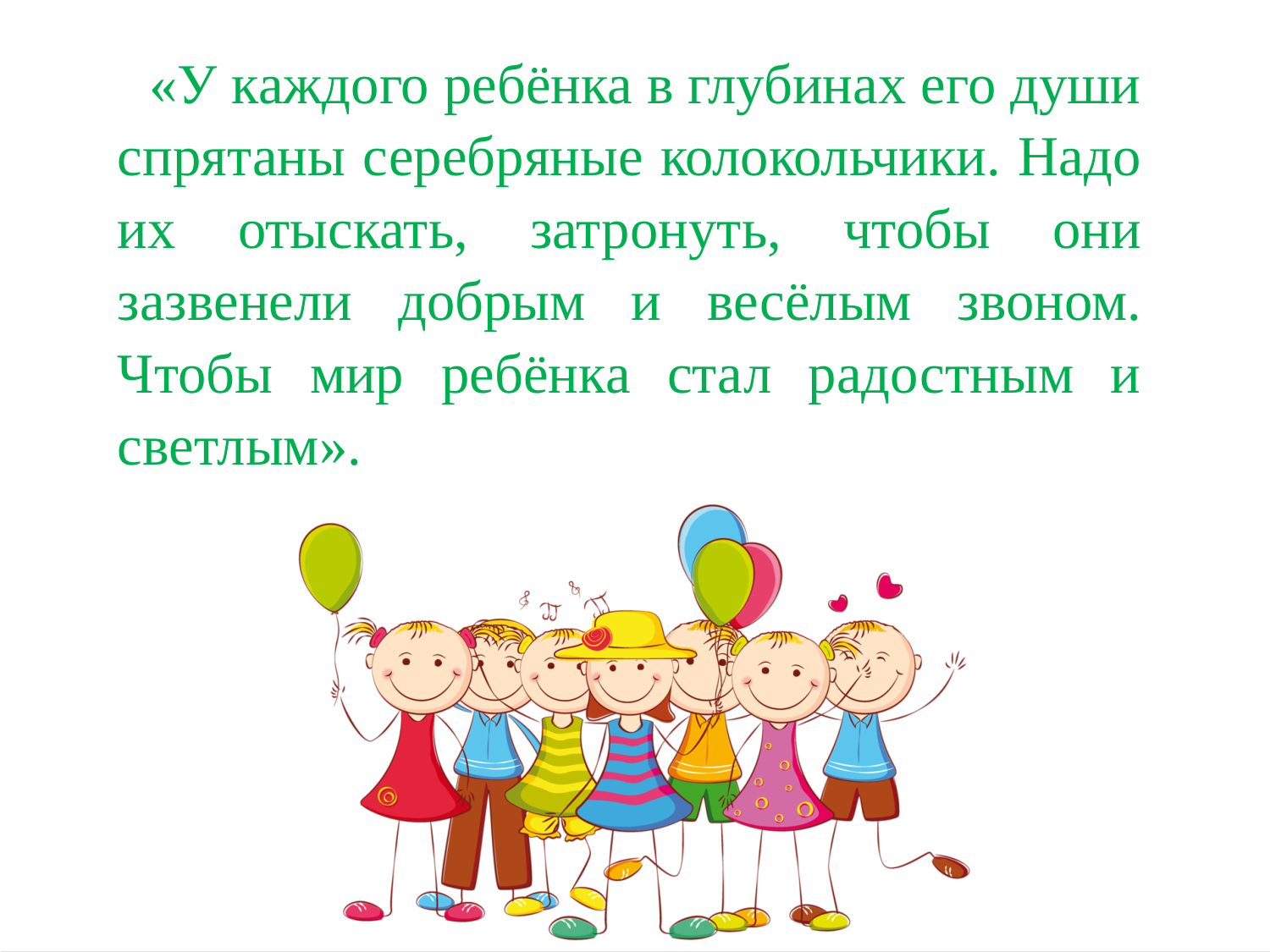

«У каждого ребёнка в глубинах его души спрятаны серебряные колокольчики. Надо их отыскать, затронуть, чтобы они зазвенели добрым и весёлым звоном. Чтобы мир ребёнка стал радостным и светлым».